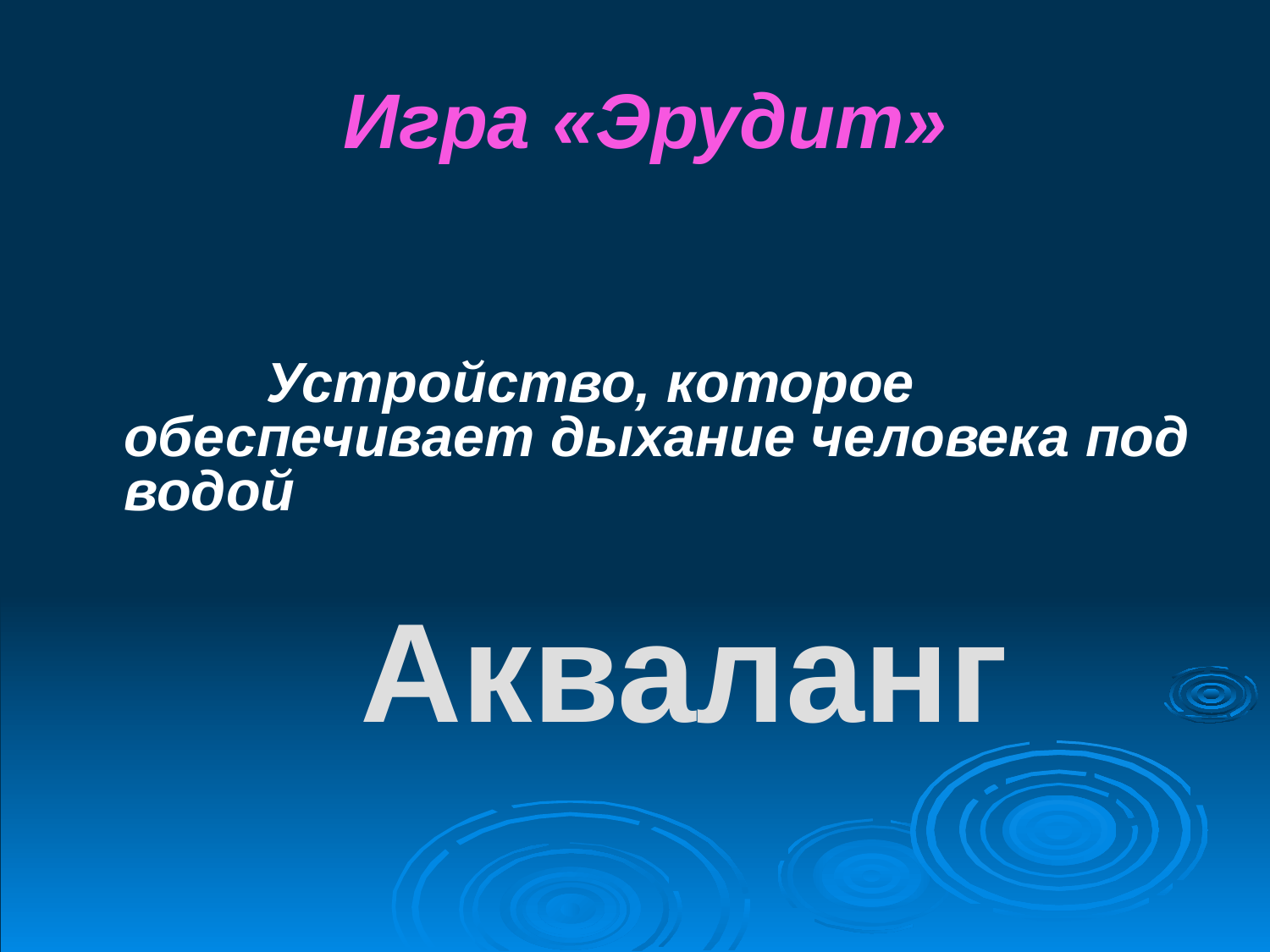

# Игра «Эрудит»

		 Устройство, которое обеспечивает дыхание человека под водой
Акваланг